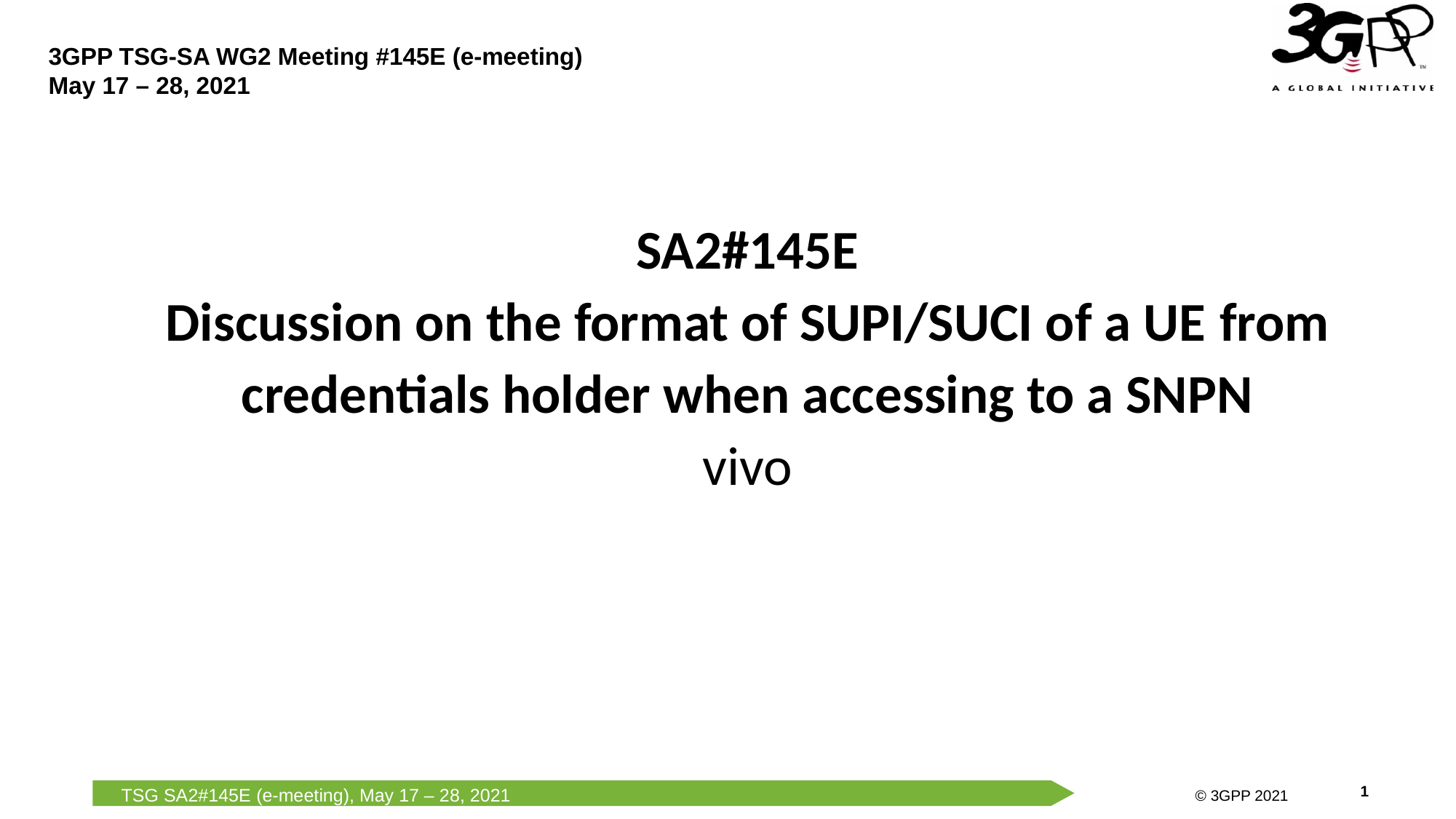

SA2#145E
Discussion on the format of SUPI/SUCI of a UE from credentials holder when accessing to a SNPN
vivo